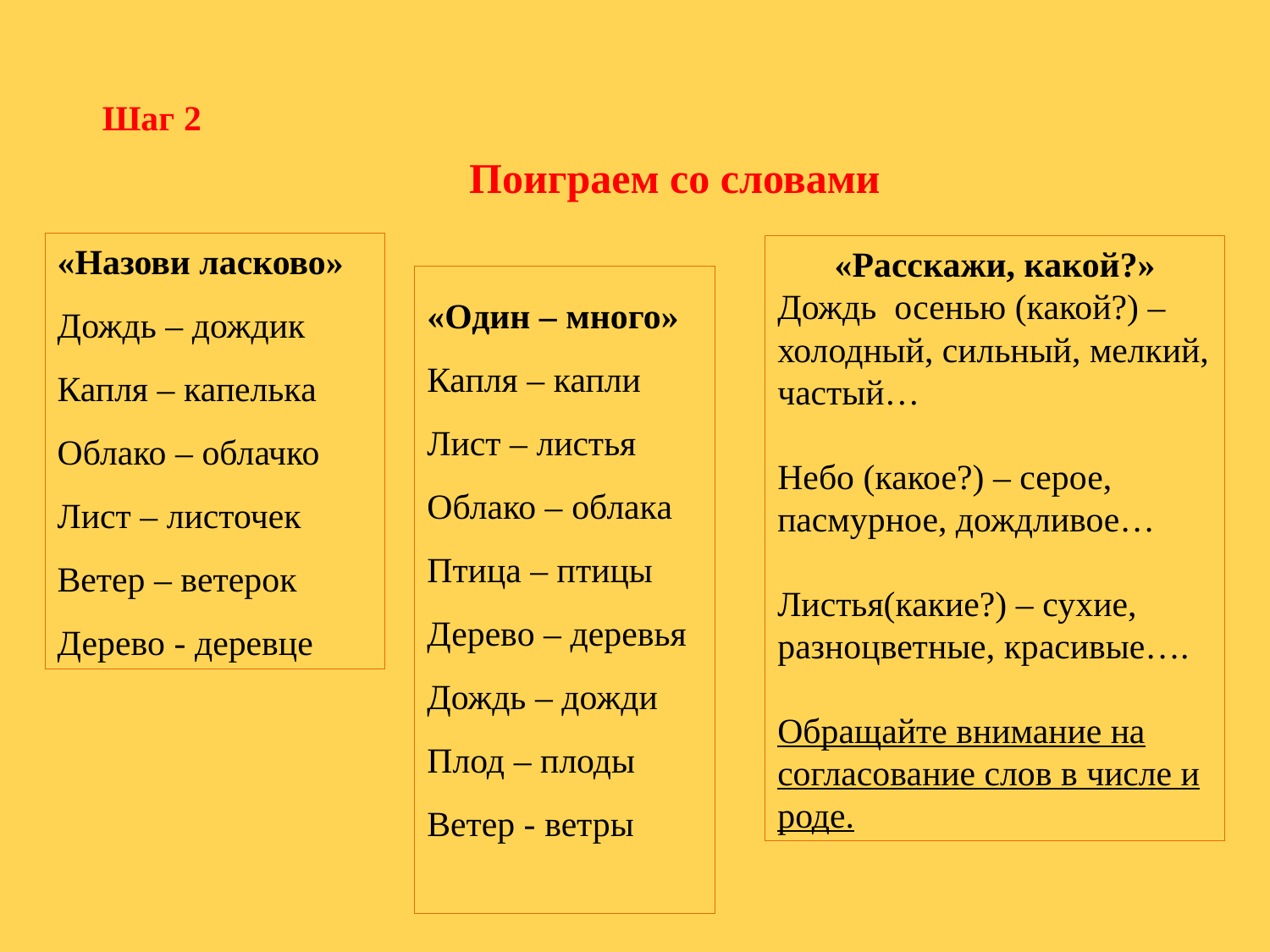

Шаг 2
Поиграем со словами
«Назови ласково»
Дождь – дождик
Капля – капелька
Облако – облачко
Лист – листочек
Ветер – ветерок
Дерево - деревце
«Расскажи, какой?»
Дождь  осенью (какой?) –  холодный, сильный, мелкий, частый…

Небо (какое?) – серое, пасмурное, дождливое…

Листья(какие?) – сухие, разноцветные, красивые….

Обращайте внимание на согласование слов в числе и роде.
«Один – много»
Капля – капли
Лист – листья
Облако – облака
Птица – птицы
Дерево – деревья
Дождь – дожди
Плод – плоды
Ветер - ветры